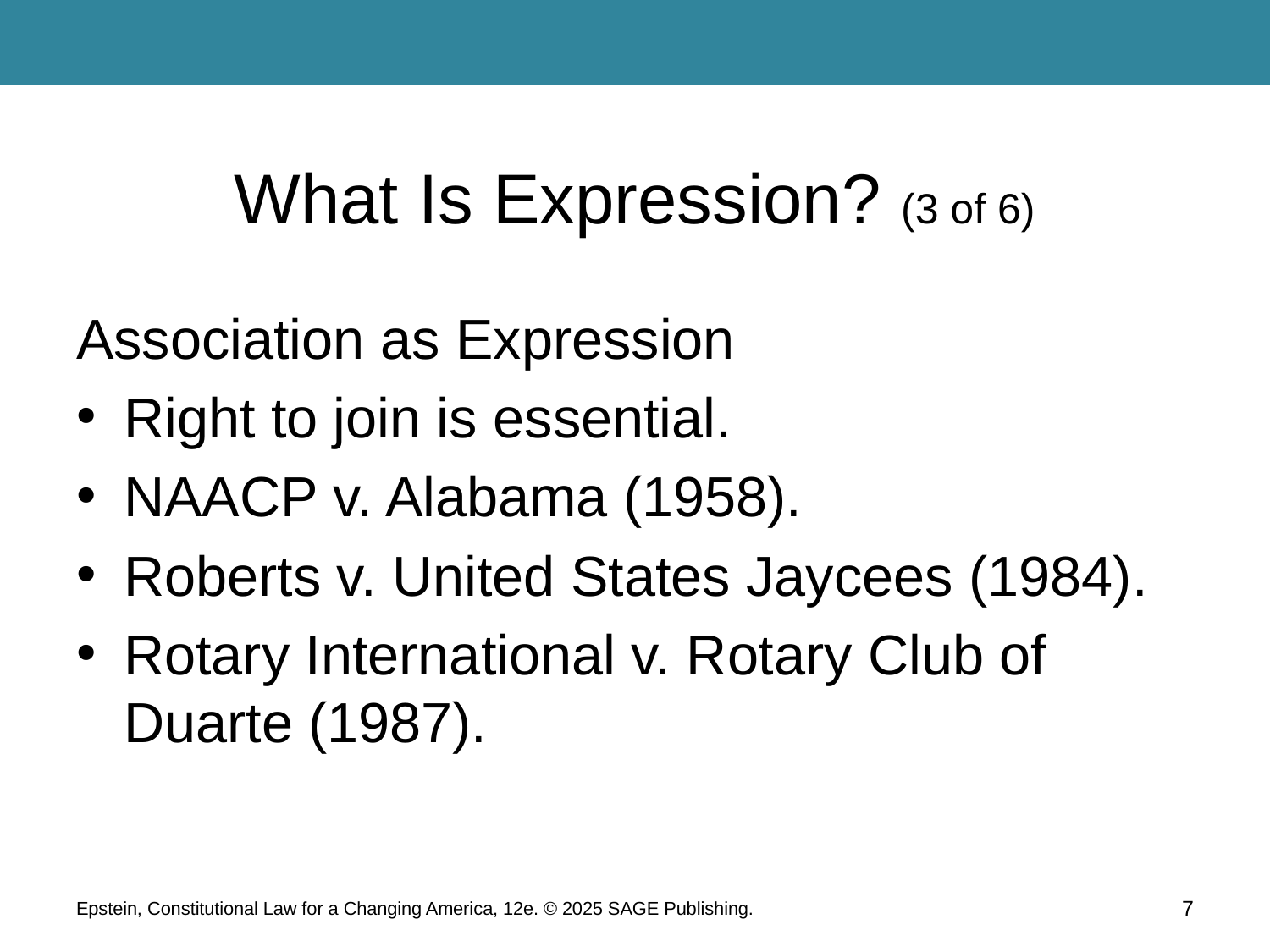

# What Is Expression? (3 of 6)
Association as Expression
Right to join is essential.
NAACP v. Alabama (1958).
Roberts v. United States Jaycees (1984).
Rotary International v. Rotary Club of Duarte (1987).

Epstein, Constitutional Law for a Changing America, 12e. © 2025 SAGE Publishing.
7